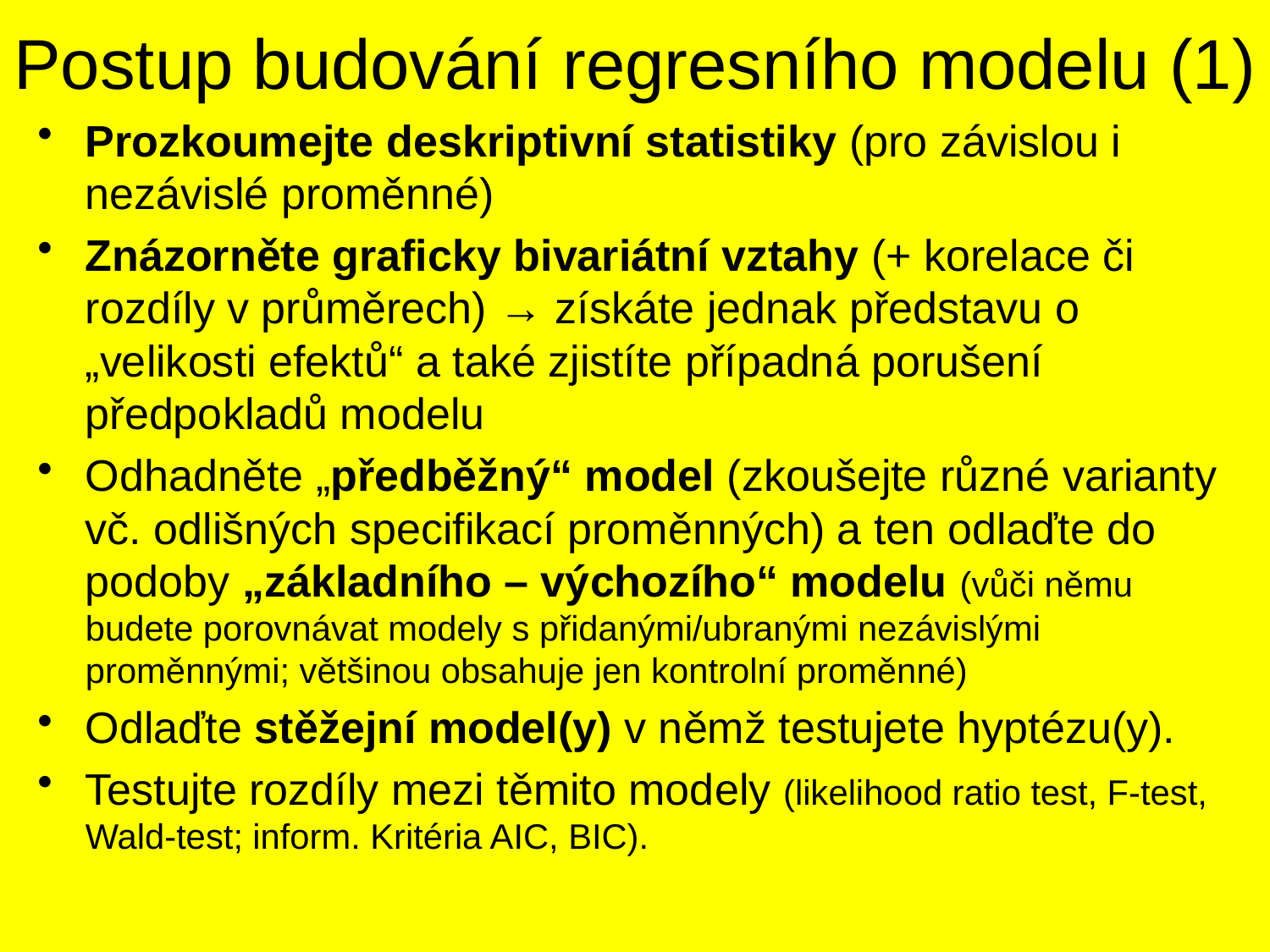

# Postup budování regresního modelu (1)
Prozkoumejte deskriptivní statistiky (pro závislou i nezávislé proměnné)
Znázorněte graficky bivariátní vztahy (+ korelace či rozdíly v průměrech) → získáte jednak představu o „velikosti efektů“ a také zjistíte případná porušení předpokladů modelu
Odhadněte „předběžný“ model (zkoušejte různé varianty vč. odlišných specifikací proměnných) a ten odlaďte do podoby „základního – výchozího“ modelu (vůči němu budete porovnávat modely s přidanými/ubranými nezávislými proměnnými; většinou obsahuje jen kontrolní proměnné)
Odlaďte stěžejní model(y) v němž testujete hyptézu(y).
Testujte rozdíly mezi těmito modely (likelihood ratio test, F-test, Wald-test; inform. Kritéria AIC, BIC).